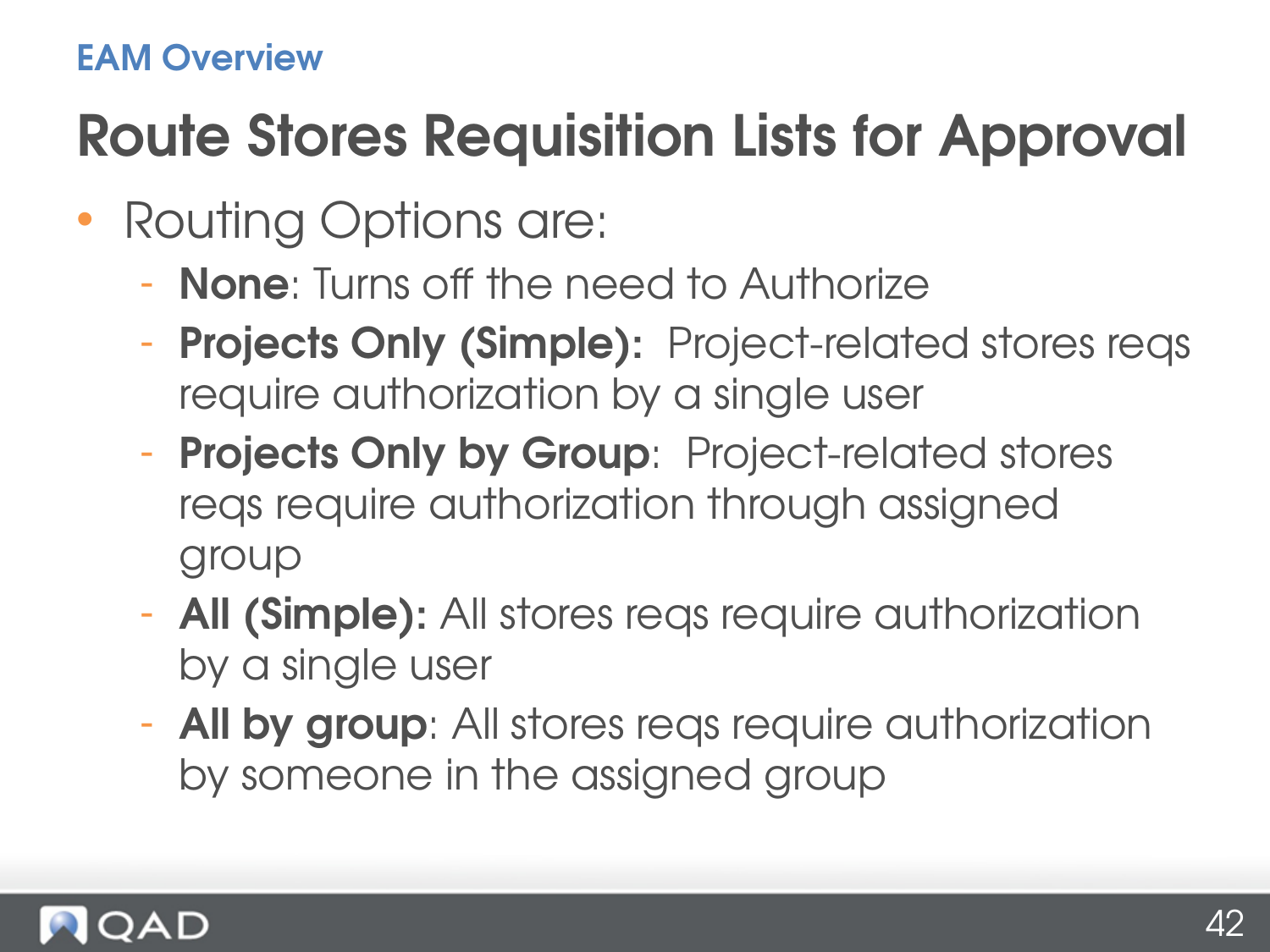

EAM Overview
# Route Stores Requisition Lists for Approval
Routing Options are:
None: Turns off the need to Authorize
Projects Only (Simple):  Project-related stores reqs require authorization by a single user
Projects Only by Group:  Project-related stores reqs require authorization through assigned group
All (Simple): All stores reqs require authorization by a single user
All by group: All stores reqs require authorization by someone in the assigned group

42